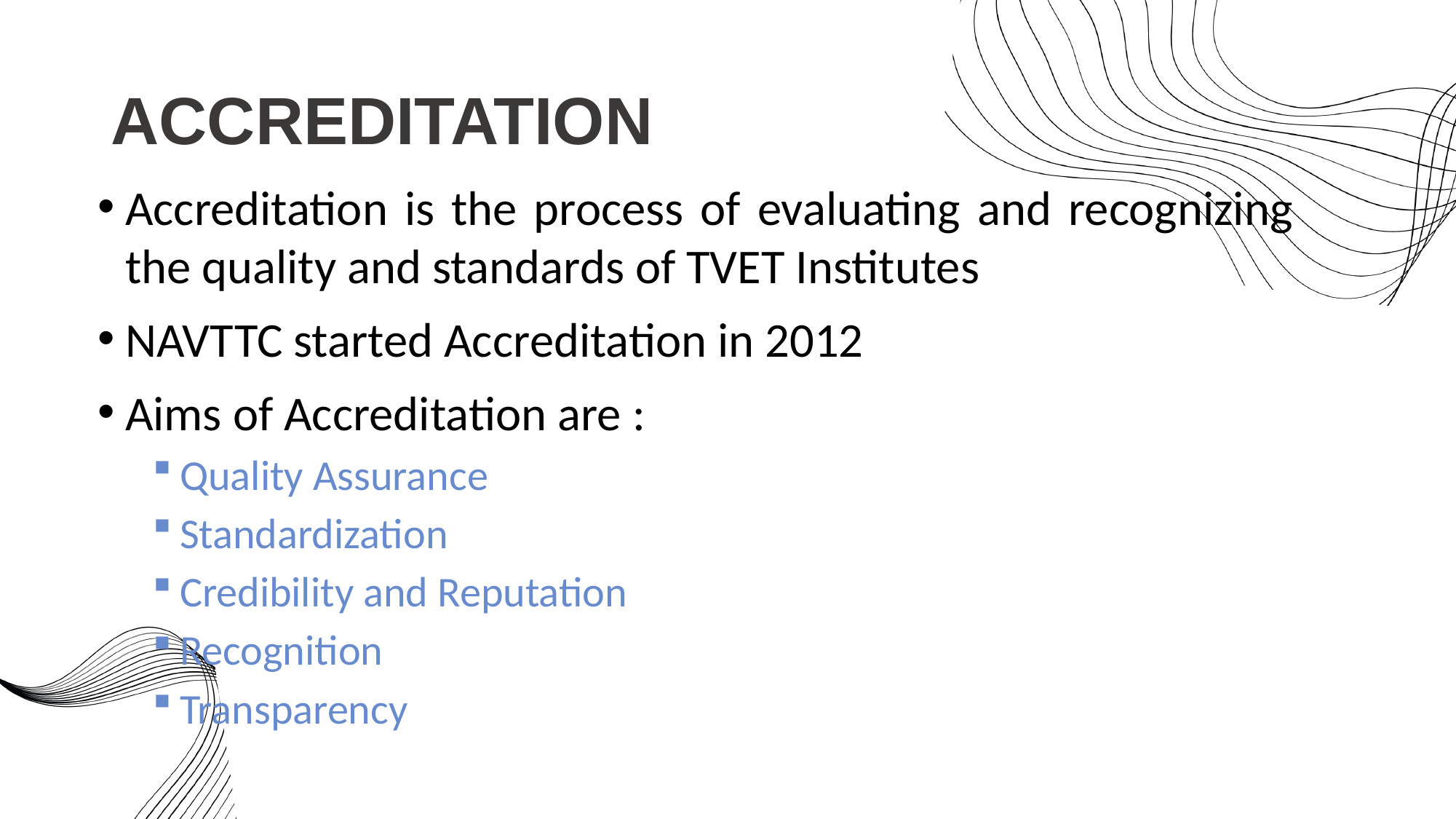

# ACCREDITATION
Accreditation is the process of evaluating and recognizing     the quality and standards of TVET Institutes
NAVTTC started Accreditation in 2012
Aims of Accreditation are :
Quality Assurance
Standardization
Credibility and Reputation
Recognition
Transparency